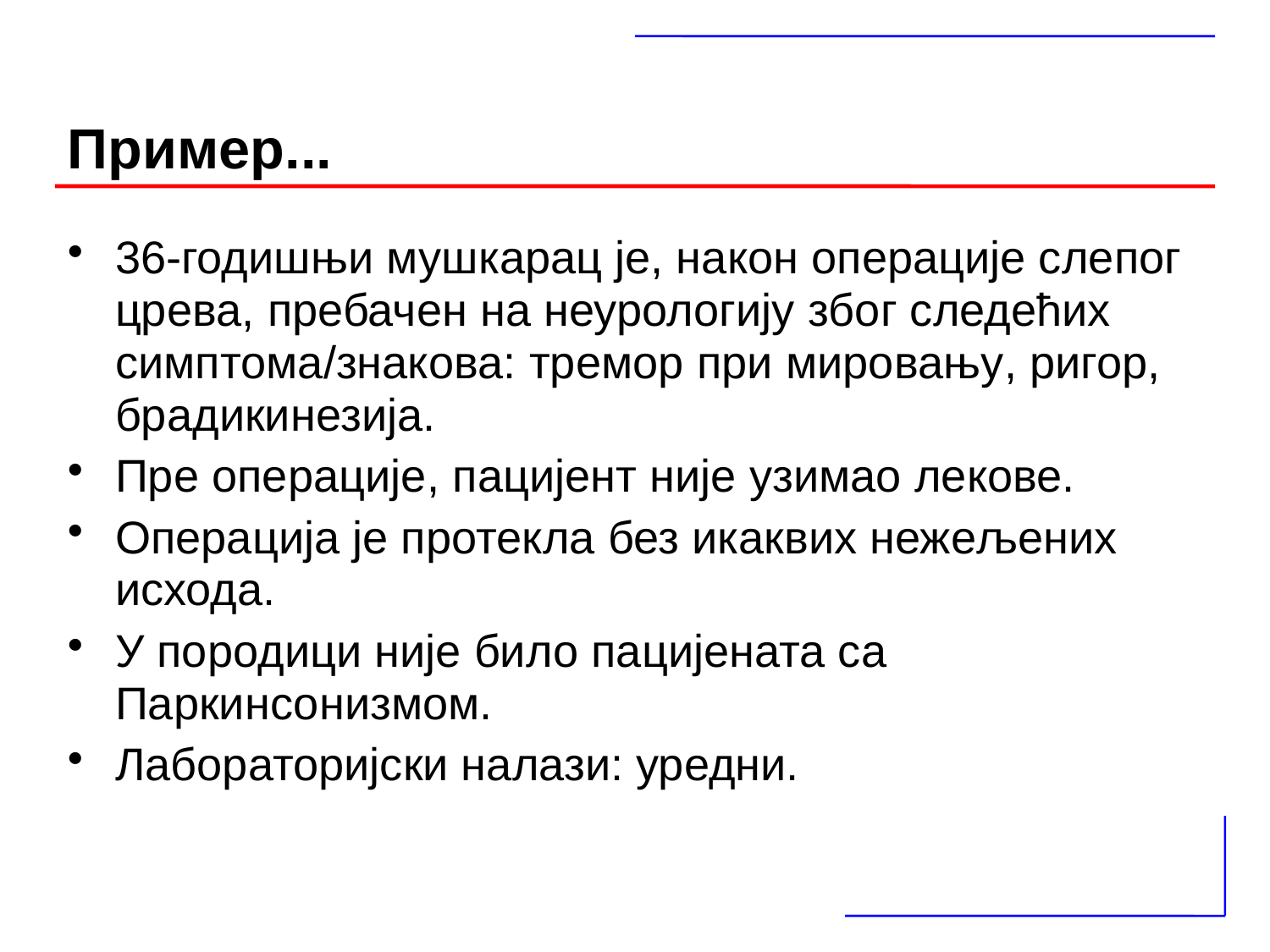

# Пример...
36-годишњи мушкарац је, након операције слепог црева, пребачен на неурологију због следећих симптома/знакова: тремор при мировању, ригор, брадикинезија.
Пре операције, пацијент није узимао лекове.
Операција је протекла без икаквих нежељених исхода.
У породици није било пацијената са Паркинсонизмом.
Лабораторијски налази: уредни.